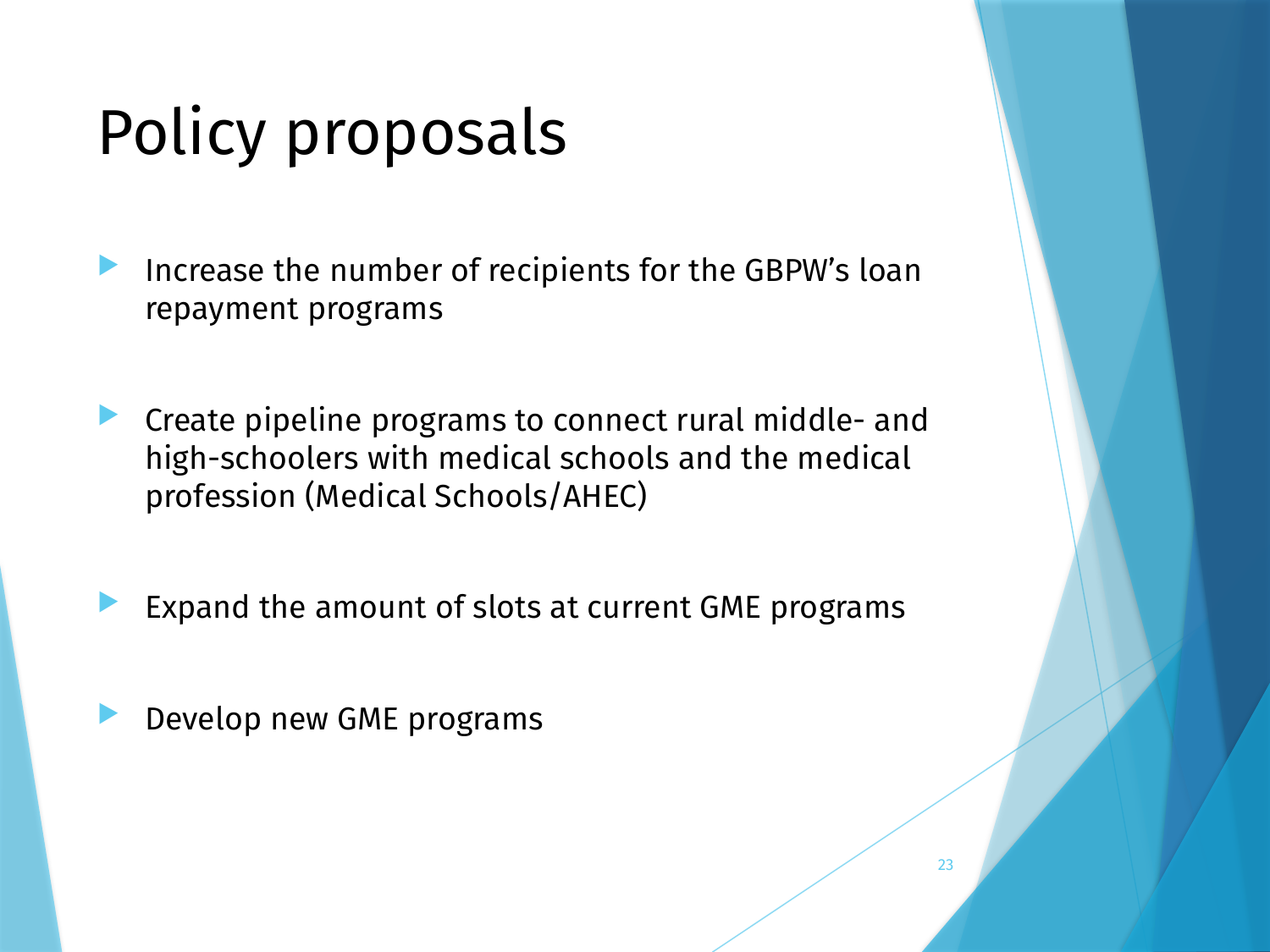

# Policy proposals
Increase the number of recipients for the GBPW’s loan repayment programs

Create pipeline programs to connect rural middle- and high-schoolers with medical schools and the medical profession (Medical Schools/AHEC)

Expand the amount of slots at current GME programs

Develop new GME programs

23